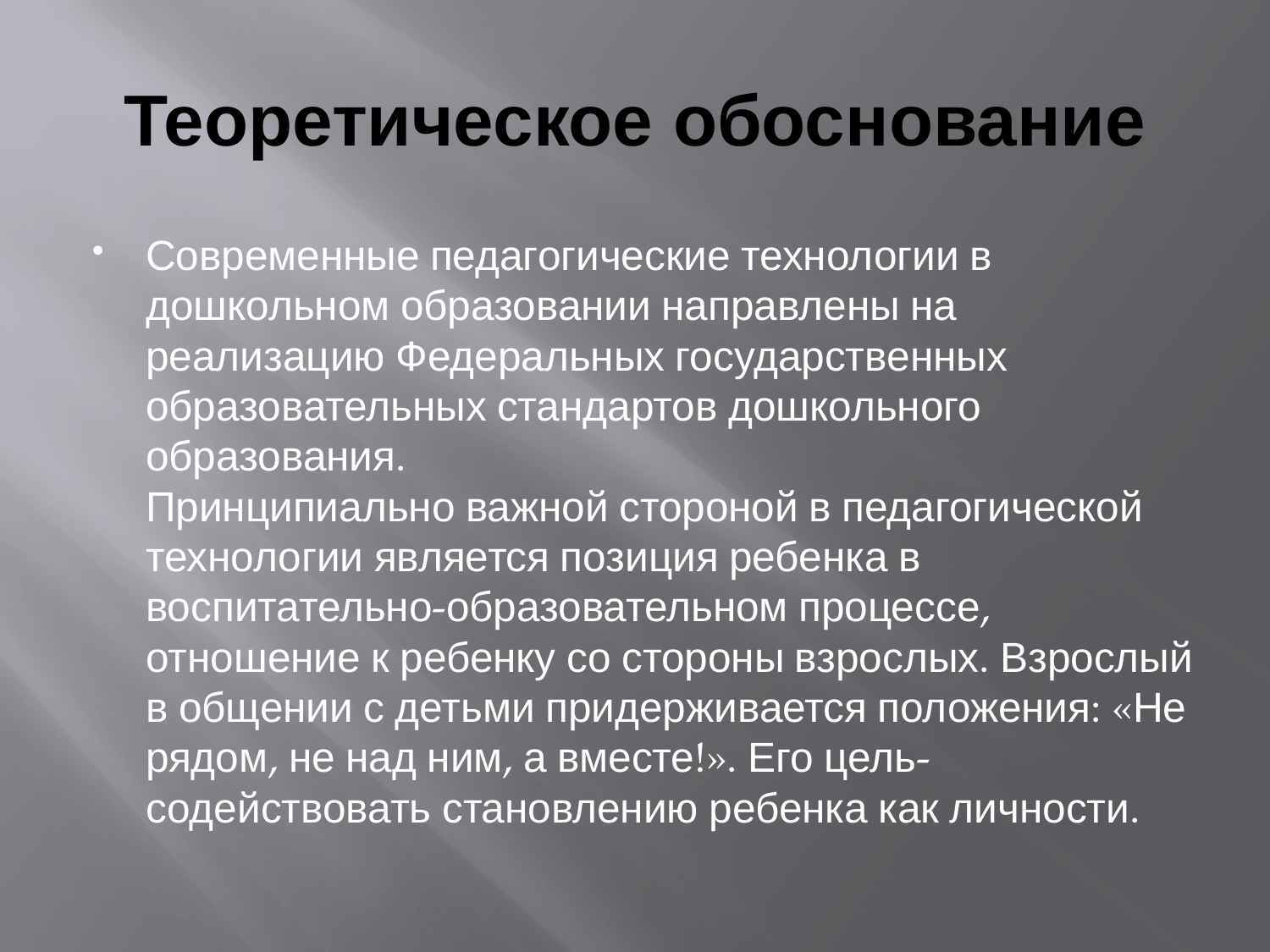

# Теоретическое обоснование
Современные педагогические технологии в дошкольном образовании направлены на реализацию Федеральных государственных образовательных стандартов дошкольного образования.
Принципиально важной стороной в педагогической технологии является позиция ребенка в воспитательно-образовательном процессе, отношение к ребенку со стороны взрослых. Взрослый в общении с детьми придерживается положения: «Не рядом, не над ним, а вместе!». Его цель- содействовать становлению ребенка как личности.